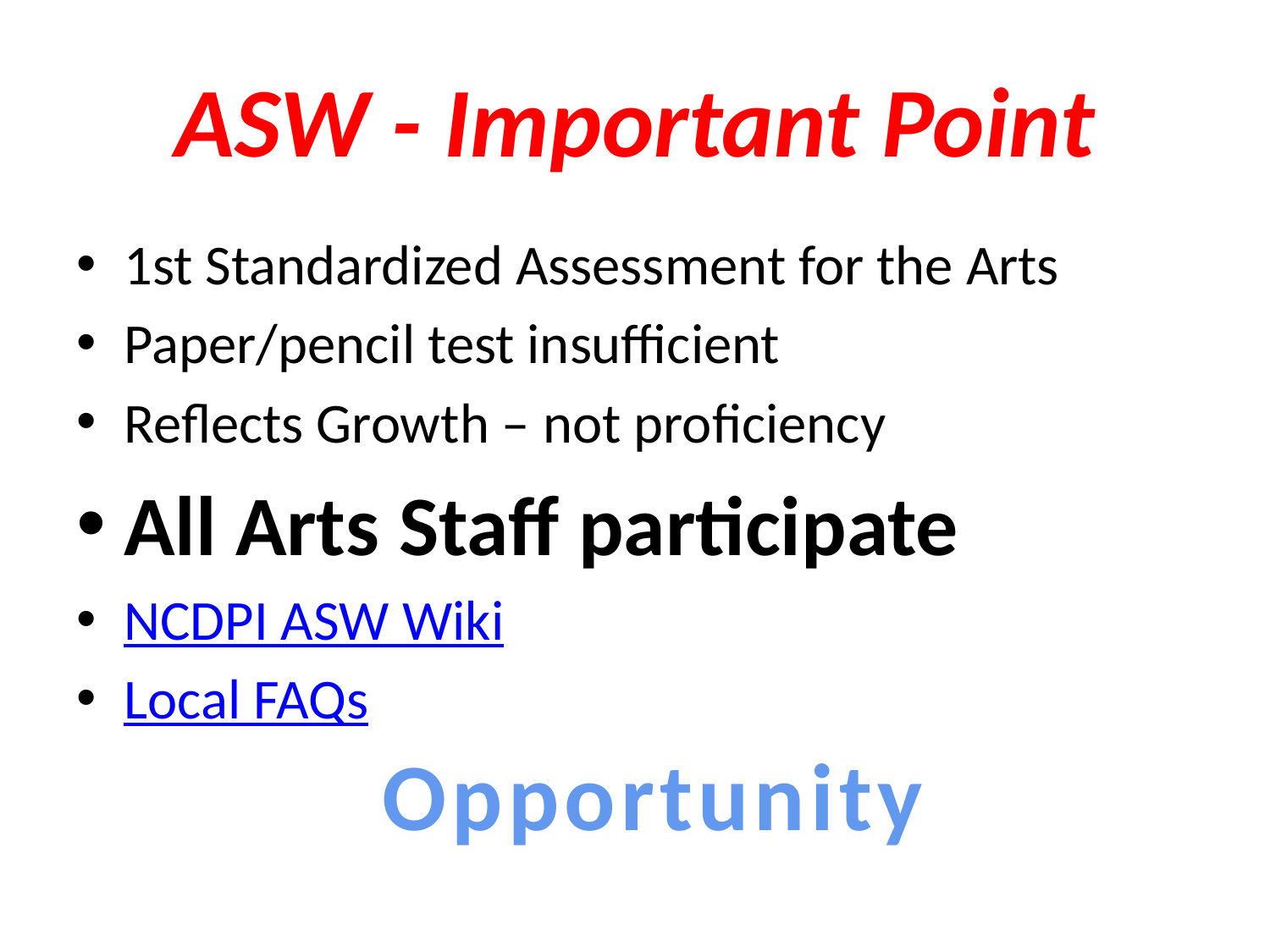

# ASW - Important Point
1st Standardized Assessment for the Arts
Paper/pencil test insufficient
Reflects Growth – not proficiency
All Arts Staff participate
NCDPI ASW Wiki
Local FAQs
Opportunity